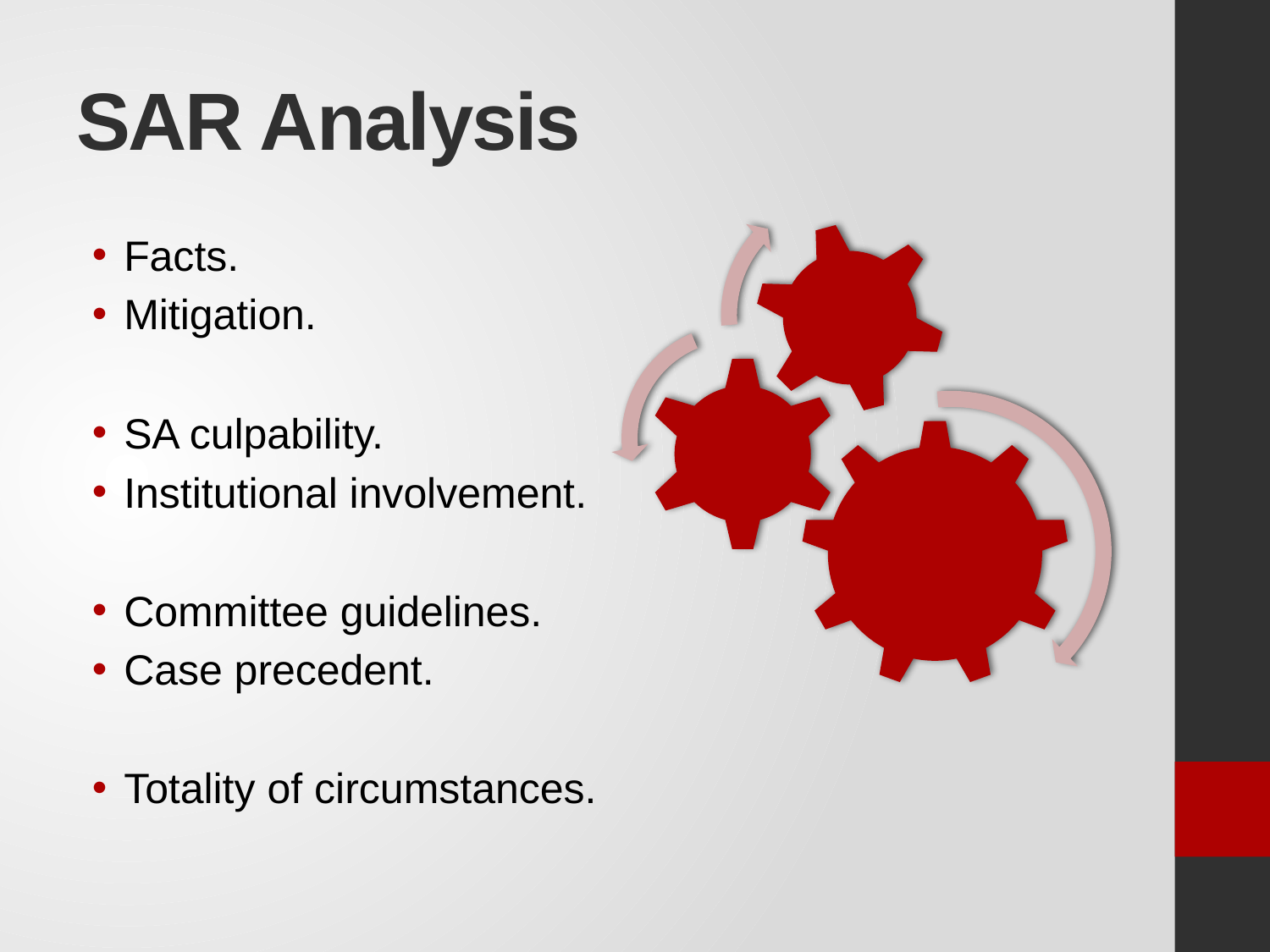

# SAR Analysis

Facts.
Mitigation.

SA culpability.
Institutional involvement.

Committee guidelines.
Case precedent.

Totality of circumstances.